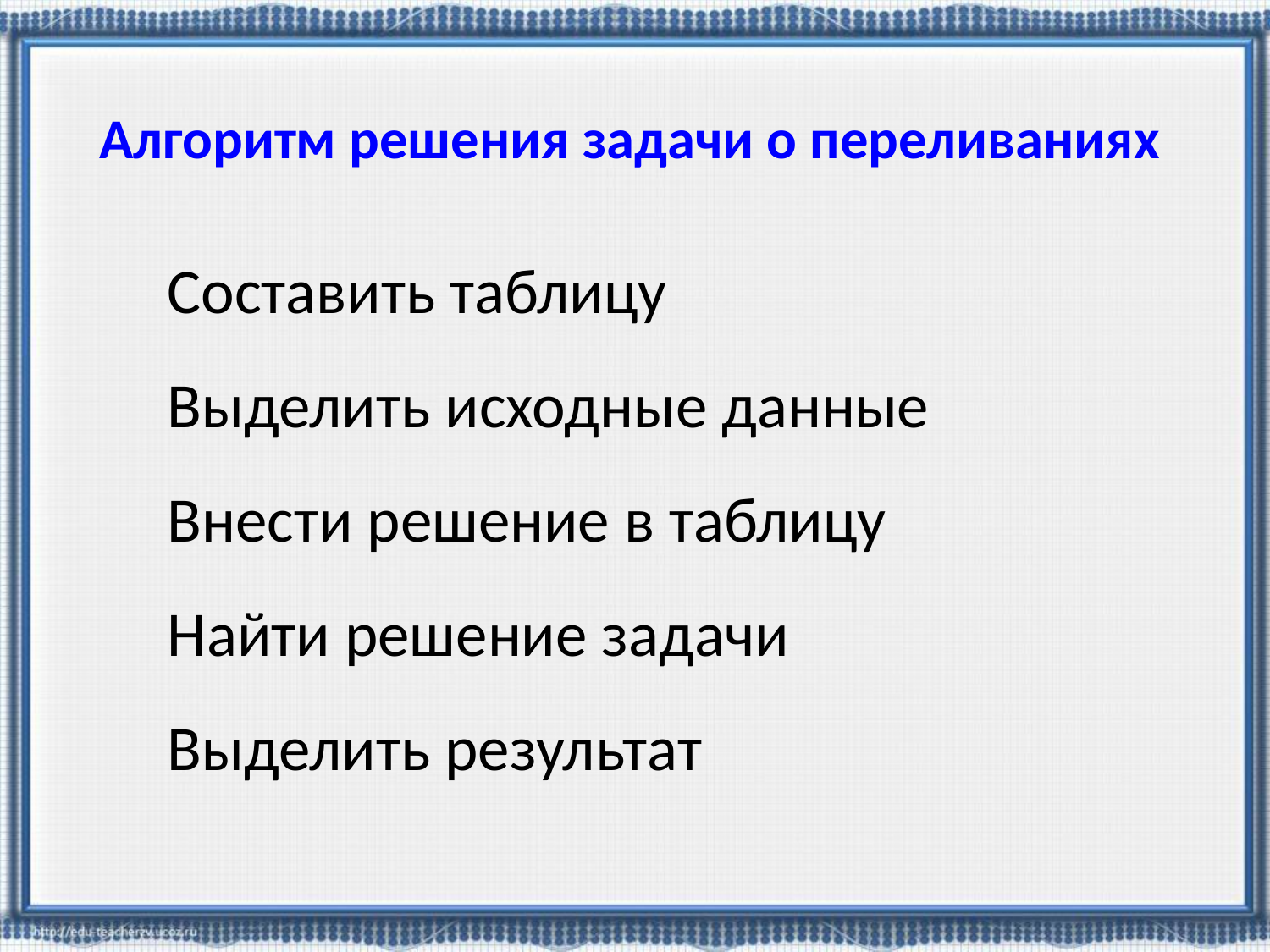

Алгоритм решения задачи о переливаниях
Составить таблицу
Выделить исходные данные
Внести решение в таблицу
Найти решение задачи
Выделить результат